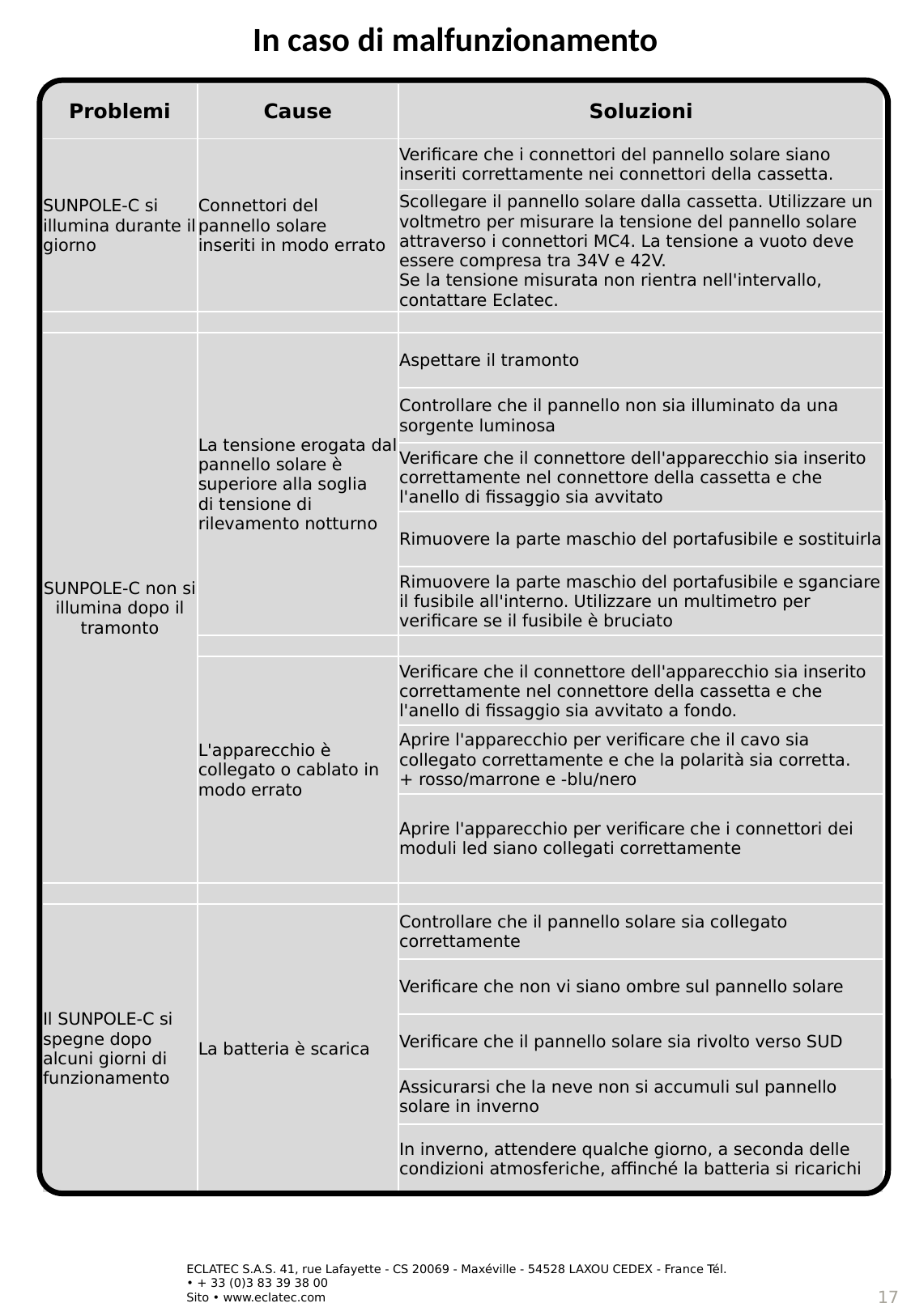

In caso di malfunzionamento

| Problemi | Cause | Soluzioni |
| --- | --- | --- |
| SUNPOLE-C si illumina durante il giorno | Connettori del pannello solare inseriti in modo errato | Verificare che i connettori del pannello solare siano inseriti correttamente nei connettori della cassetta. |
|  |  | Scollegare il pannello solare dalla cassetta. Utilizzare un voltmetro per misurare la tensione del pannello solare attraverso i connettori MC4. La tensione a vuoto deve essere compresa tra 34V e 42V. Se la tensione misurata non rientra nell'intervallo, contattare Eclatec. |
|  |  |  |
| SUNPOLE-C non si illumina dopo il tramonto | La tensione erogata dal pannello solare è superiore alla soglia di tensione di rilevamento notturno | Aspettare il tramonto |
|  |  | Controllare che il pannello non sia illuminato da una sorgente luminosa |
|  |  | Verificare che il connettore dell'apparecchio sia inserito correttamente nel connettore della cassetta e che l'anello di fissaggio sia avvitato |
|  |  | Rimuovere la parte maschio del portafusibile e sostituirla |
|  |  | Rimuovere la parte maschio del portafusibile e sganciare il fusibile all'interno. Utilizzare un multimetro per verificare se il fusibile è bruciato |
|  |  |  |
|  | L'apparecchio è collegato o cablato in modo errato | Verificare che il connettore dell'apparecchio sia inserito correttamente nel connettore della cassetta e che l'anello di fissaggio sia avvitato a fondo. |
|  |  | Aprire l'apparecchio per verificare che il cavo sia collegato correttamente e che la polarità sia corretta. + rosso/marrone e -blu/nero |
|  |  | Aprire l'apparecchio per verificare che i connettori dei moduli led siano collegati correttamente |
|  |  |  |
| Il SUNPOLE-C si spegne dopo alcuni giorni di funzionamento | La batteria è scarica | Controllare che il pannello solare sia collegato correttamente |
|  |  | Verificare che non vi siano ombre sul pannello solare |
|  |  | Verificare che il pannello solare sia rivolto verso SUD |
|  |  | Assicurarsi che la neve non si accumuli sul pannello solare in inverno |
|  |  | In inverno, attendere qualche giorno, a seconda delle condizioni atmosferiche, affinché la batteria si ricarichi |
17
ECLATEC S.A.S. 41, rue Lafayette - CS 20069 - Maxéville - 54528 LAXOU CEDEX - France Tél. • + 33 (0)3 83 39 38 00
Sito • www.eclatec.com